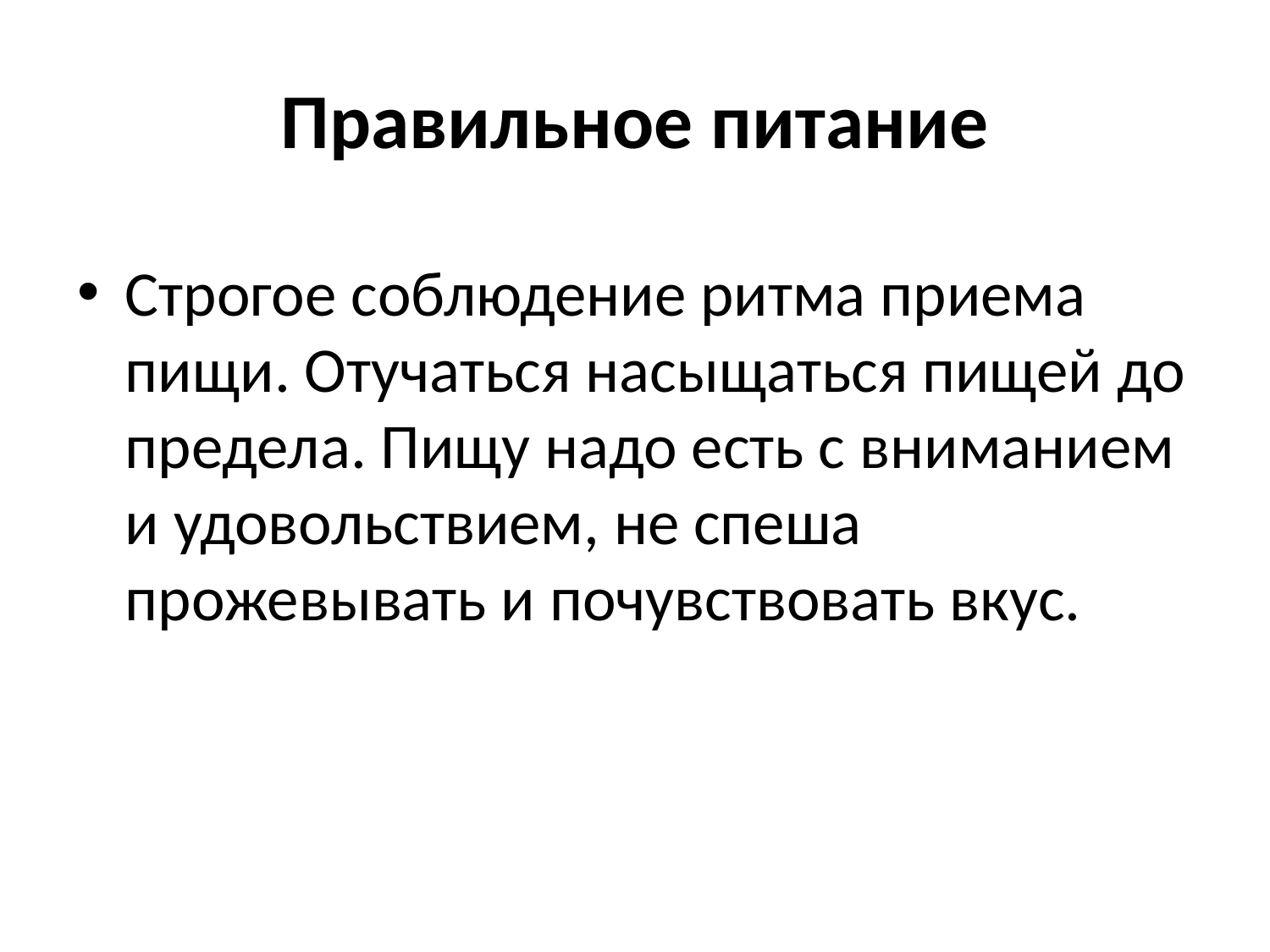

# Правильное питание
Строгое соблюдение ритма приема пищи. Отучаться насыщаться пищей до предела. Пищу надо есть с вниманием и удовольствием, не спеша прожевывать и почувствовать вкус.